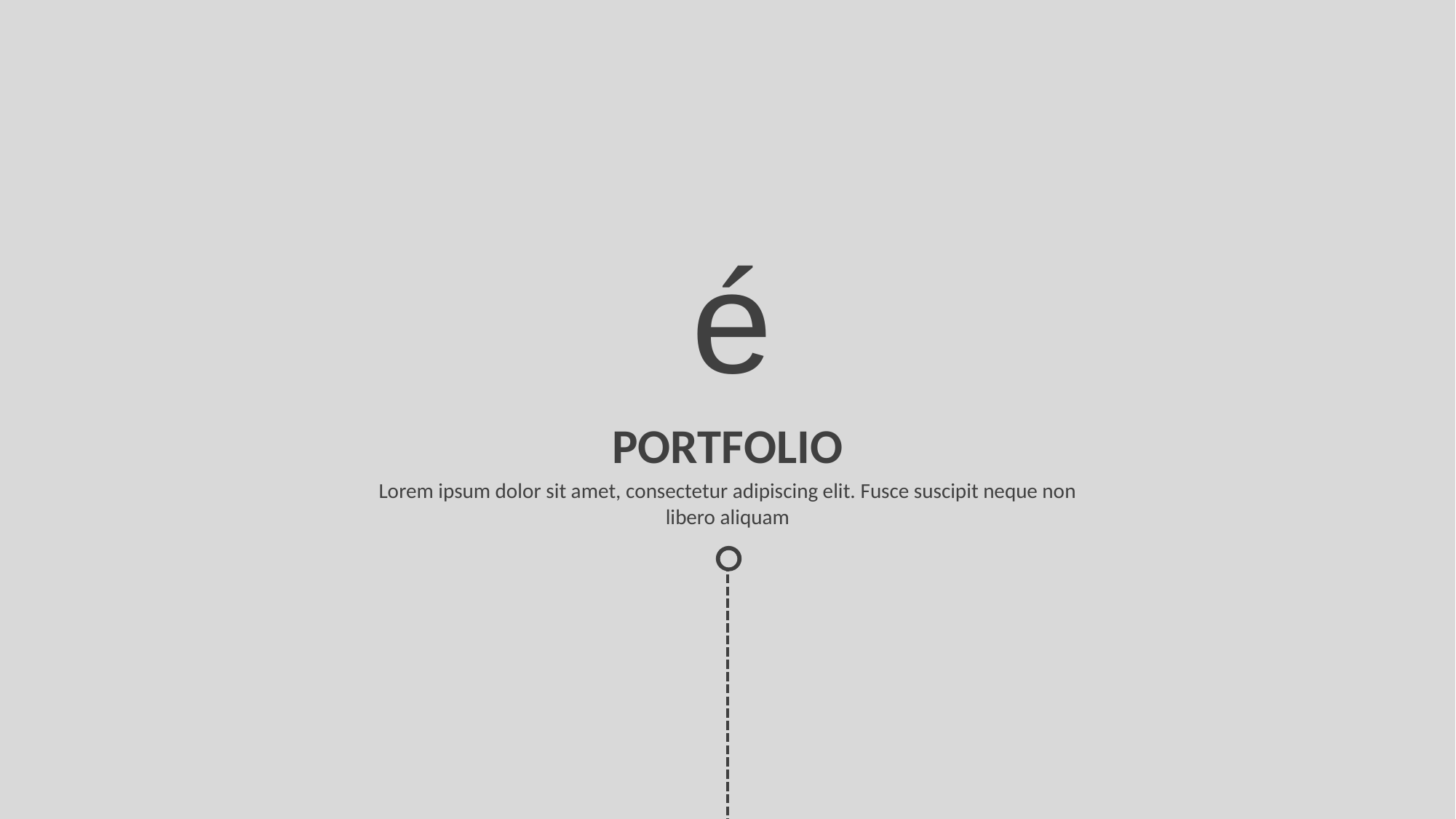

é
PORTFOLIO
Lorem ipsum dolor sit amet, consectetur adipiscing elit. Fusce suscipit neque non libero aliquam